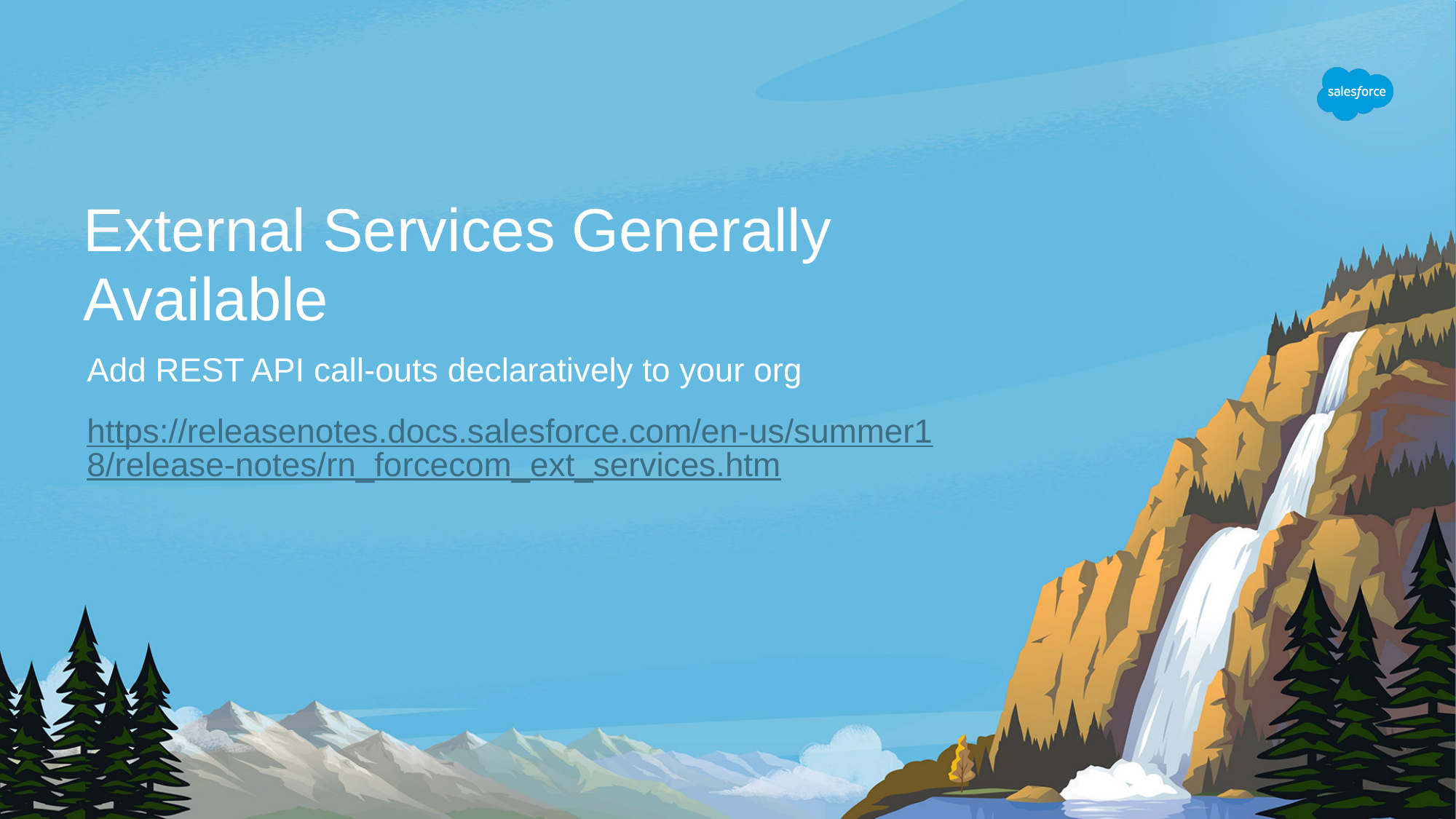

# External Services Generally Available
Add REST API call-outs declaratively to your org
https://releasenotes.docs.salesforce.com/en-us/summer18/release-notes/rn_forcecom_ext_services.htm